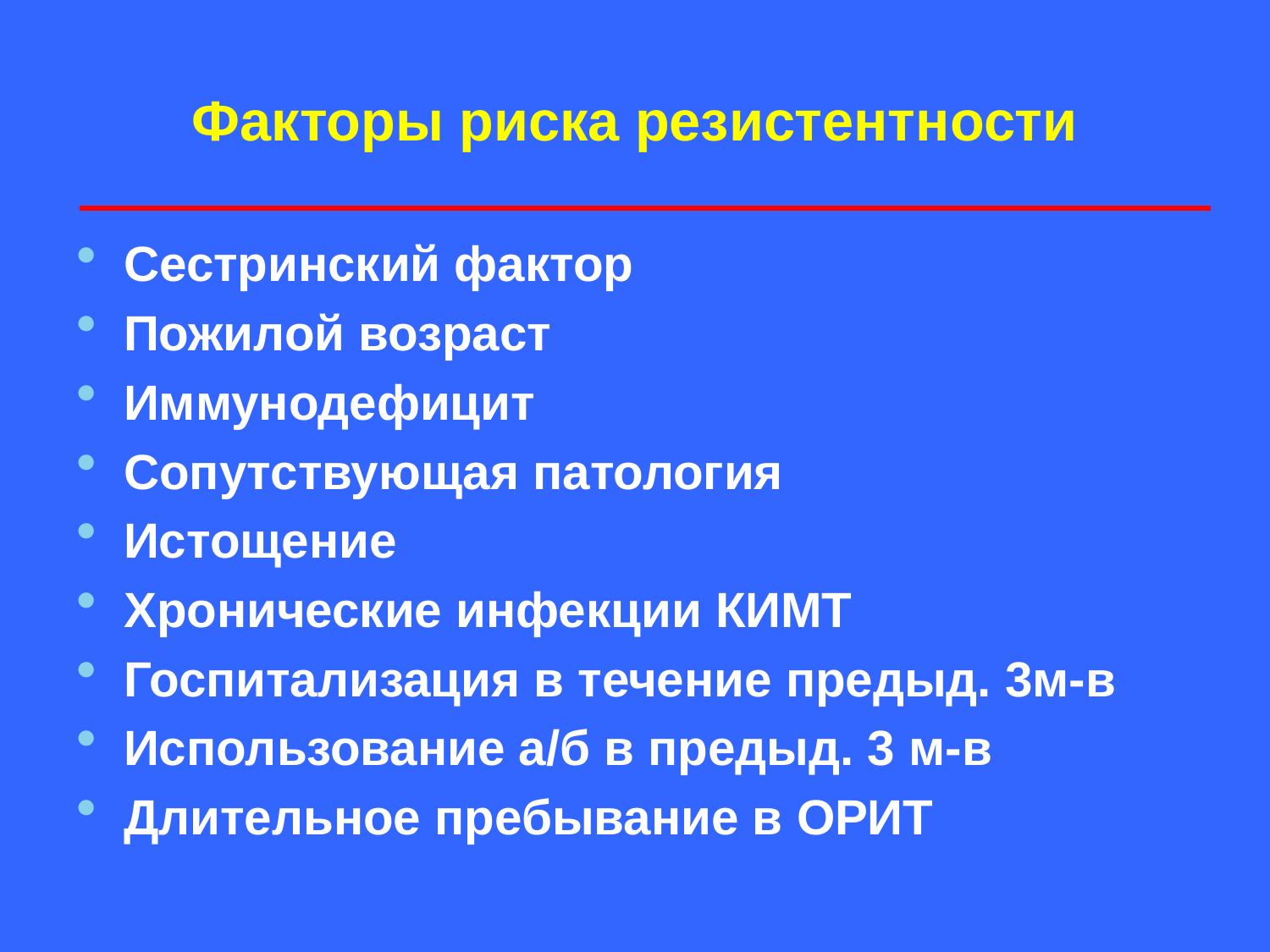

# Факторы риска резистентности
Сестринский фактор
Пожилой возраст
Иммунодефицит
Сопутствующая патология
Истощение
Хронические инфекции КИМТ
Госпитализация в течение предыд. 3м-в
Использование а/б в предыд. 3 м-в
Длительное пребывание в ОРИТ